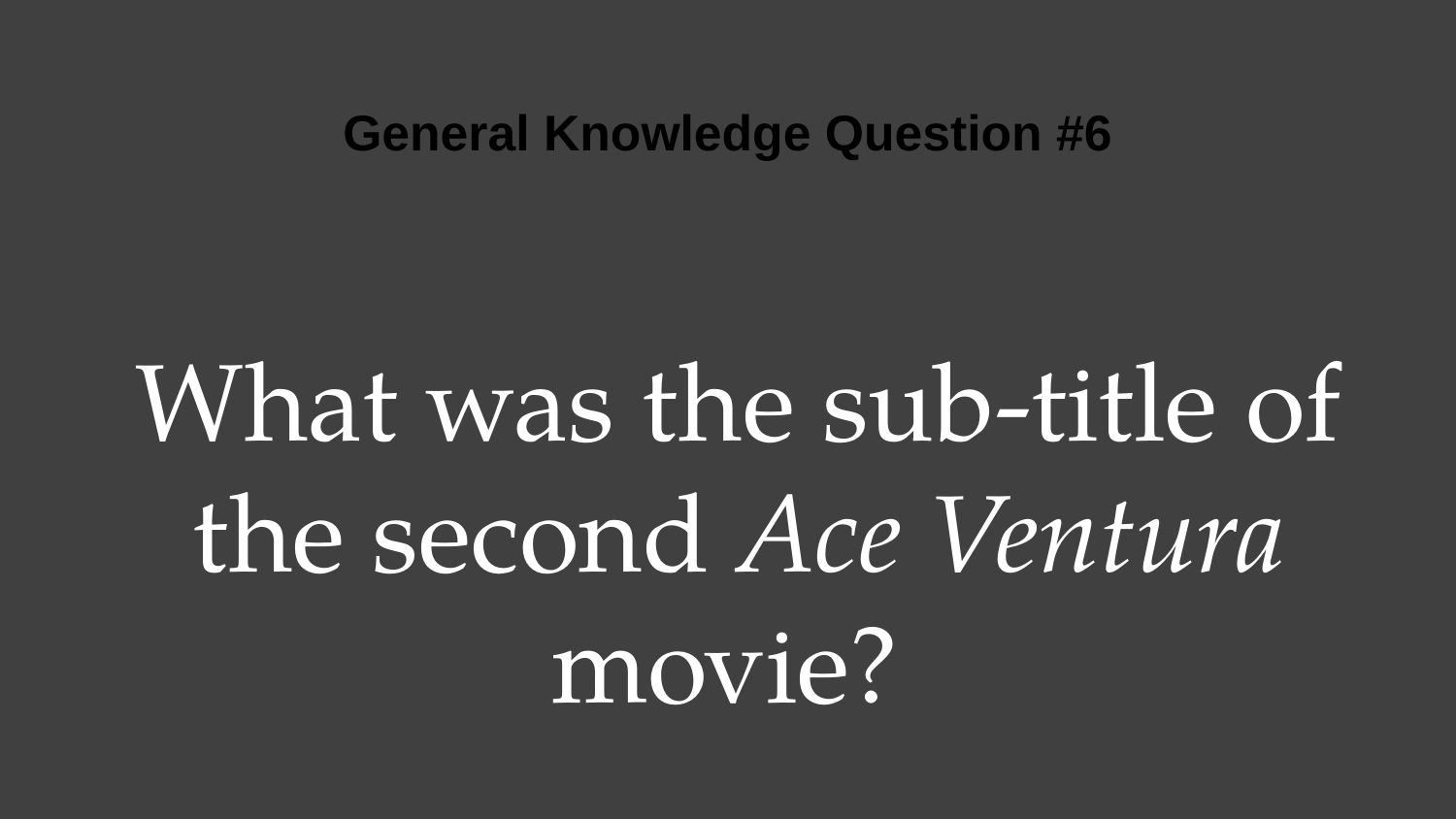

# General Knowledge Question #6
What was the sub-title of the second Ace Ventura movie?